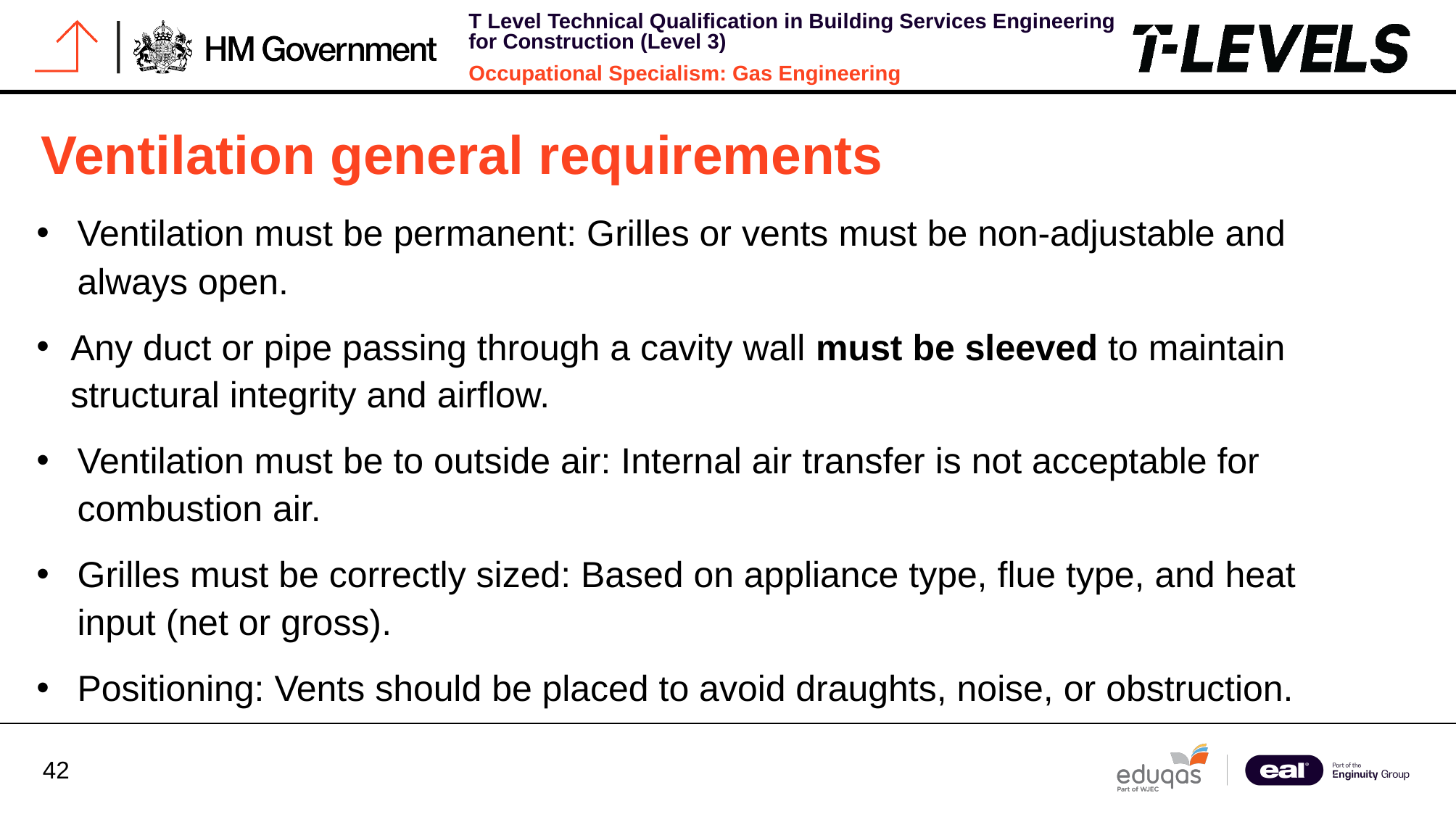

# Ventilation general requirements
Ventilation must be permanent: Grilles or vents must be non-adjustable and always open.
Any duct or pipe passing through a cavity wall must be sleeved to maintain structural integrity and airflow.
Ventilation must be to outside air: Internal air transfer is not acceptable for combustion air.
Grilles must be correctly sized: Based on appliance type, flue type, and heat input (net or gross).
Positioning: Vents should be placed to avoid draughts, noise, or obstruction.